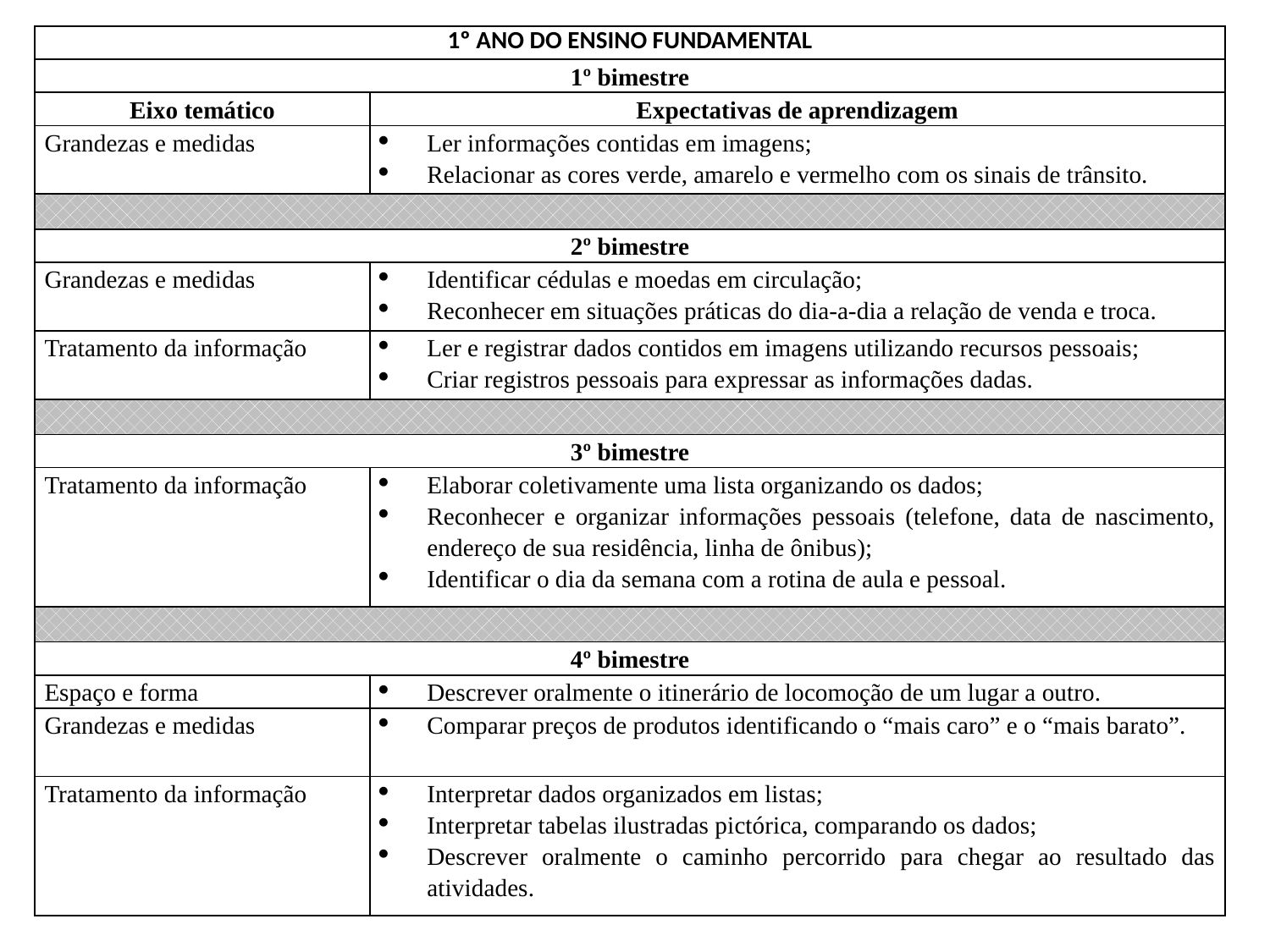

| 1º ANO DO ENSINO FUNDAMENTAL |  |
| --- | --- |
| 1º bimestre |  |
| Eixo temático | Expectativas de aprendizagem |
| Grandezas e medidas | Ler informações contidas em imagens; Relacionar as cores verde, amarelo e vermelho com os sinais de trânsito. |
|  |  |
| 2º bimestre |  |
| Grandezas e medidas | Identificar cédulas e moedas em circulação; Reconhecer em situações práticas do dia-a-dia a relação de venda e troca. |
| Tratamento da informação | Ler e registrar dados contidos em imagens utilizando recursos pessoais; Criar registros pessoais para expressar as informações dadas. |
|  |  |
| 3º bimestre |  |
| Tratamento da informação | Elaborar coletivamente uma lista organizando os dados; Reconhecer e organizar informações pessoais (telefone, data de nascimento, endereço de sua residência, linha de ônibus); Identificar o dia da semana com a rotina de aula e pessoal. |
|  |  |
| 4º bimestre |  |
| Espaço e forma | Descrever oralmente o itinerário de locomoção de um lugar a outro. |
| Grandezas e medidas | Comparar preços de produtos identificando o “mais caro” e o “mais barato”. |
| Tratamento da informação | Interpretar dados organizados em listas; Interpretar tabelas ilustradas pictórica, comparando os dados; Descrever oralmente o caminho percorrido para chegar ao resultado das atividades. |